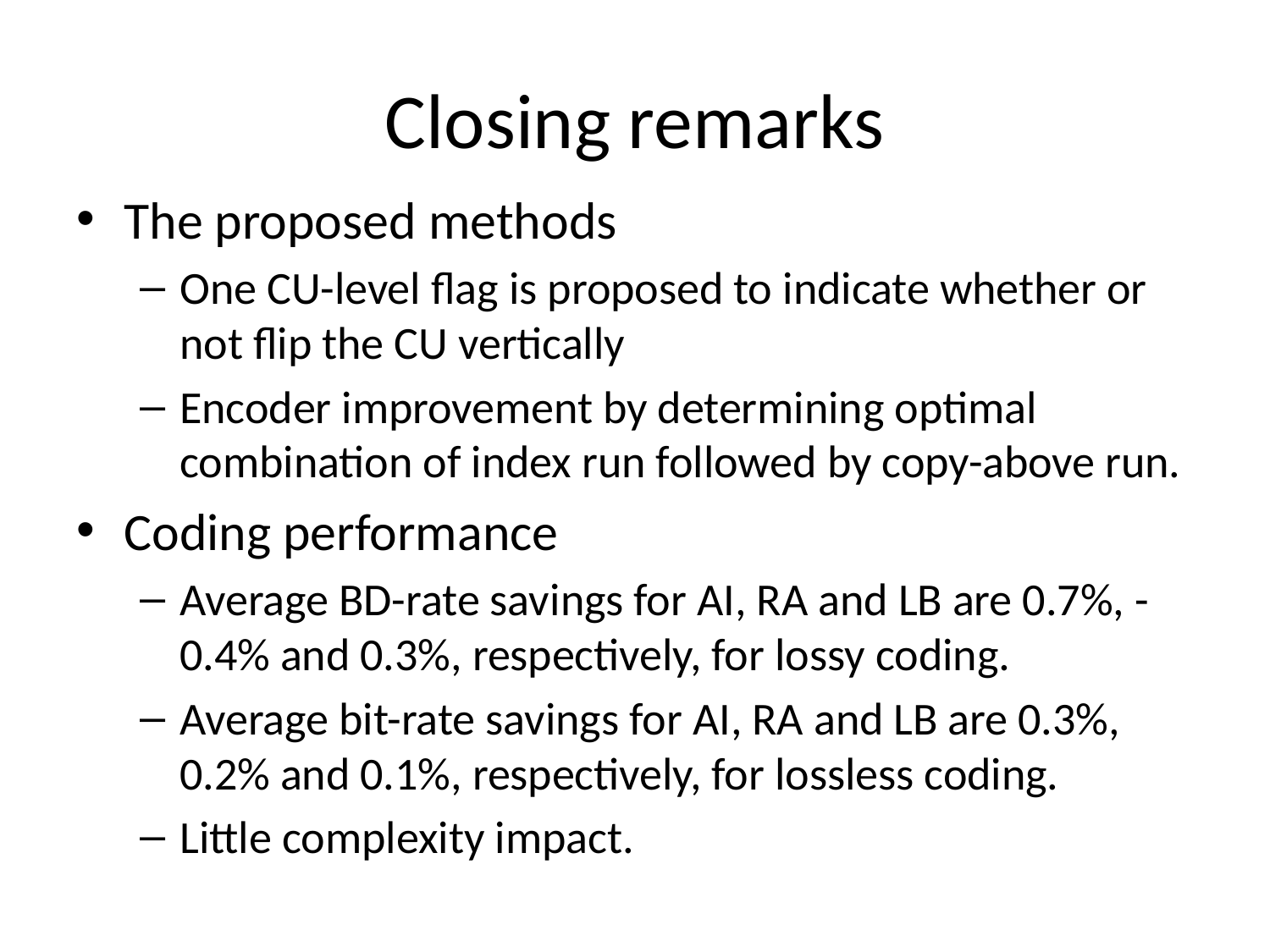

# Closing remarks
The proposed methods
One CU-level flag is proposed to indicate whether or not flip the CU vertically
Encoder improvement by determining optimal combination of index run followed by copy-above run.
Coding performance
Average BD-rate savings for AI, RA and LB are 0.7%, -0.4% and 0.3%, respectively, for lossy coding.
Average bit-rate savings for AI, RA and LB are 0.3%, 0.2% and 0.1%, respectively, for lossless coding.
Little complexity impact.